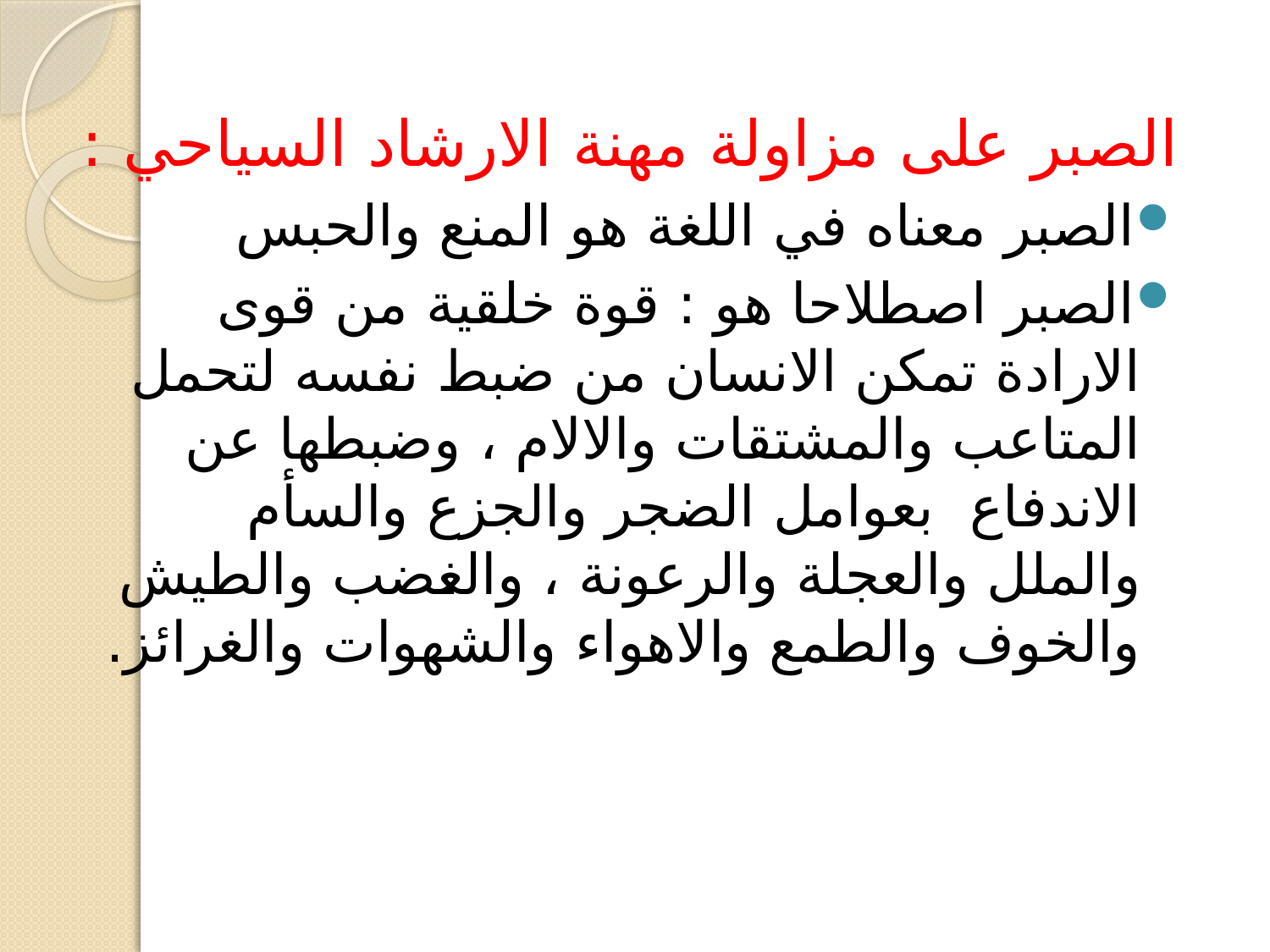

الصبر على مزاولة مهنة الارشاد السياحي :
الصبر معناه في اللغة هو المنع والحبس
الصبر اصطلاحا هو : قوة خلقية من قوى الارادة تمكن الانسان من ضبط نفسه لتحمل المتاعب والمشتقات والالام ، وضبطها عن الاندفاع  بعوامل الضجر والجزع والسأم والملل والعجلة والرعونة ، والغضب والطيش والخوف والطمع والاهواء والشهوات والغرائز.